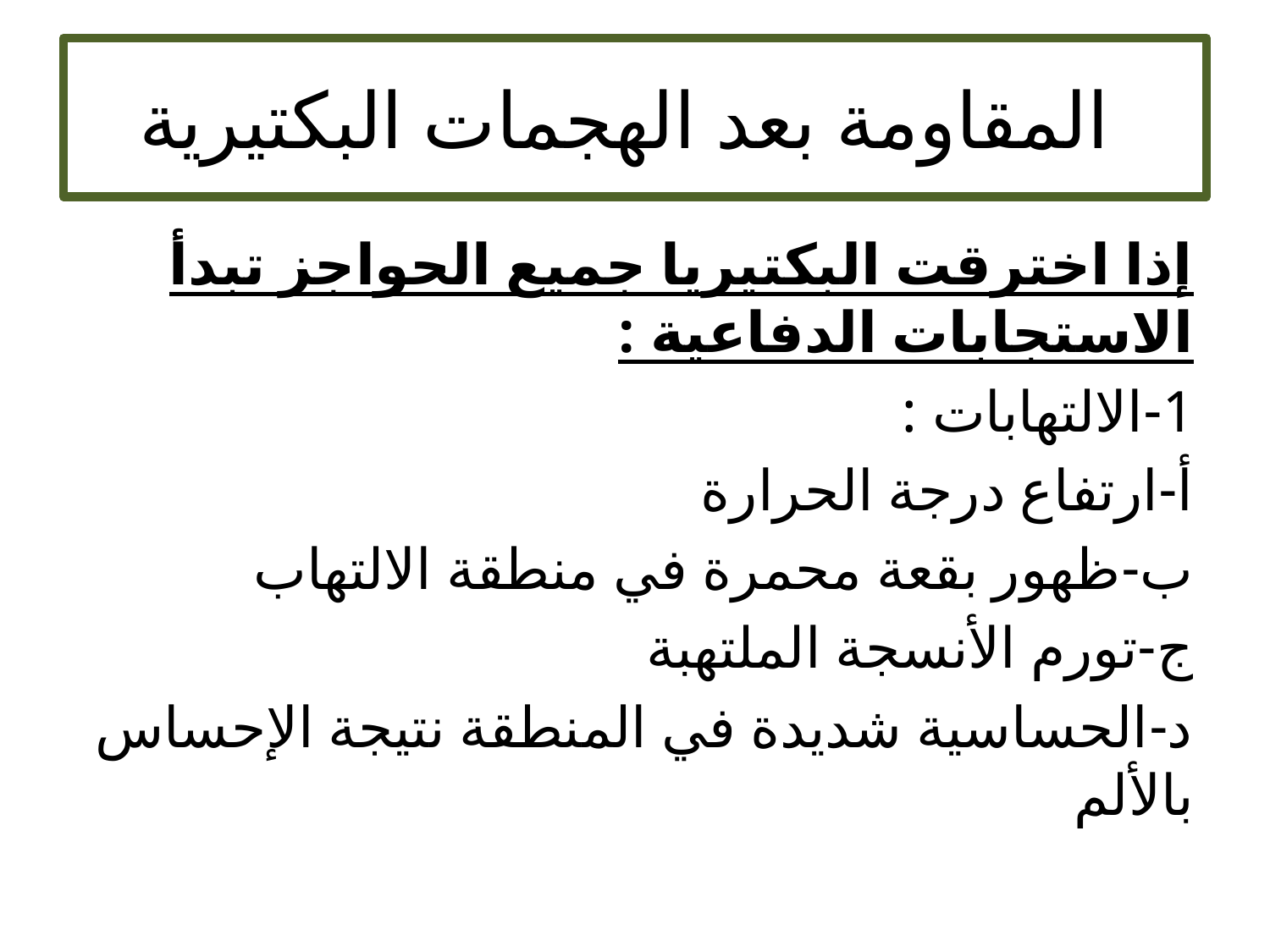

# المقاومة بعد الهجمات البكتيرية
إذا اخترقت البكتيريا جميع الحواجز تبدأ الاستجابات الدفاعية :
1-الالتهابات :
	أ-ارتفاع درجة الحرارة
	ب-ظهور بقعة محمرة في منطقة الالتهاب
	ج-تورم الأنسجة الملتهبة
	د-الحساسية شديدة في المنطقة نتيجة الإحساس بالألم